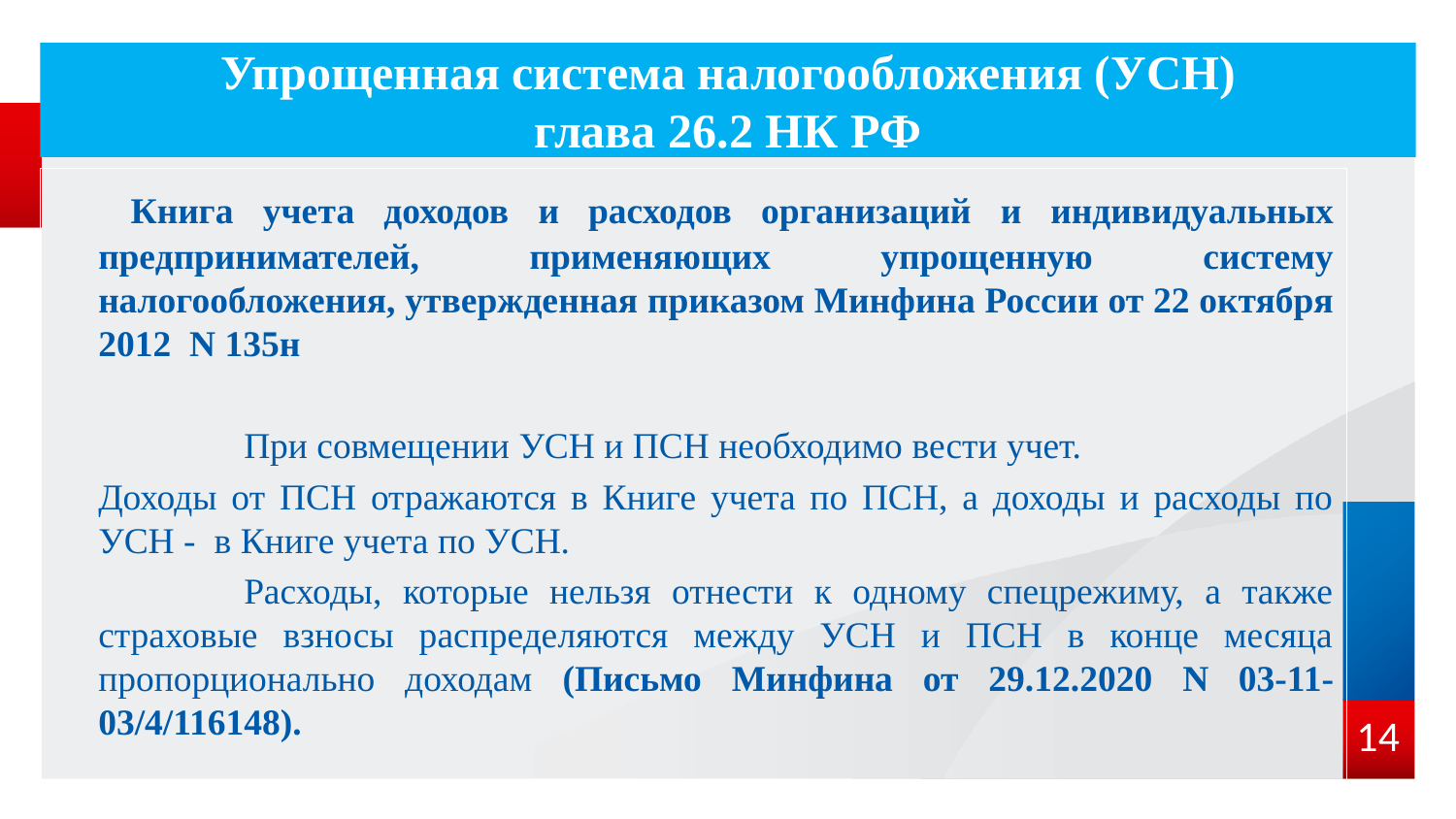

# Упрощенная система налогообложения (УСН) глава 26.2 НК РФ
 Книга учета доходов и расходов организаций и индивидуальных предпринимателей, применяющих упрощенную систему налогообложения, утвержденная приказом Минфина России от 22 октября 2012  N 135н

	При совмещении УСН и ПСН необходимо вести учет.
Доходы от ПСН отражаются в Книге учета по ПСН, а доходы и расходы по УСН -  в Книге учета по УСН.
	Расходы, которые нельзя отнести к одному спецрежиму, а также страховые взносы распределяются между УСН и ПСН в конце месяца пропорционально доходам (Письмо Минфина от 29.12.2020 N 03-11-03/4/116148).

14